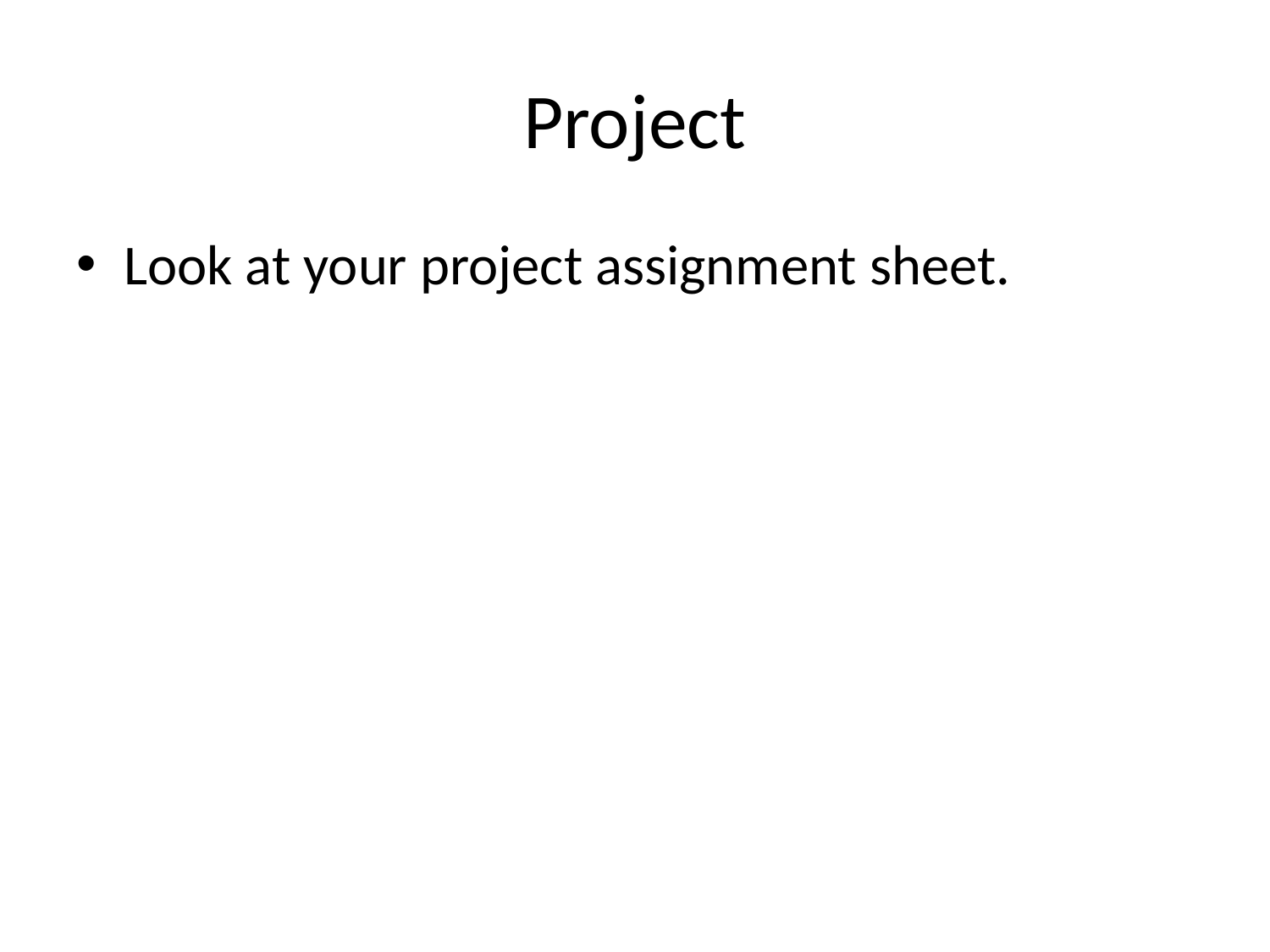

# Project
Look at your project assignment sheet.